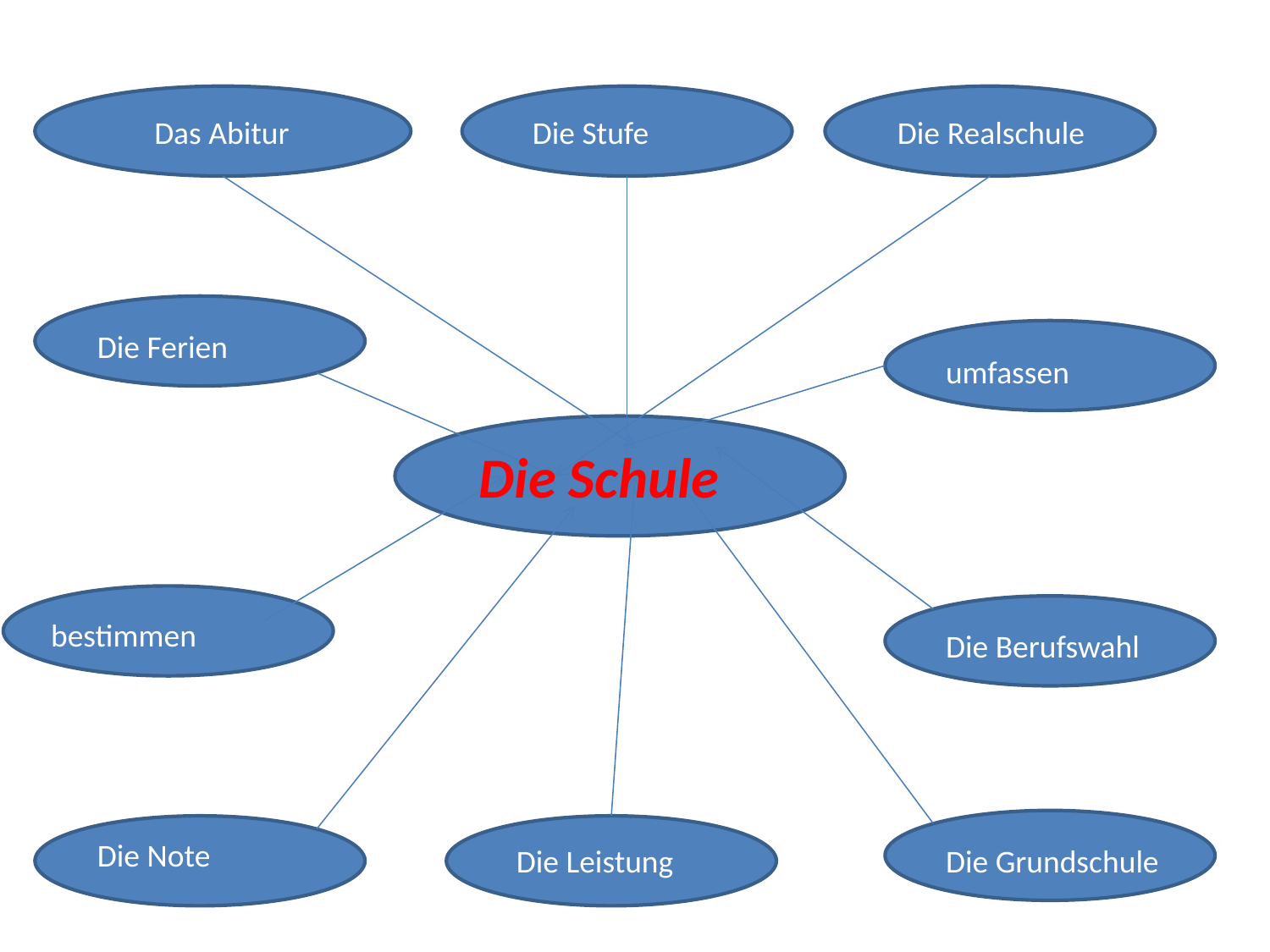

Das Abitur
Die Stufe
Die Realschule
#

Die Ferien

umfassen

Die Schule

bestimmen
Die Berufswahl

Die Note
Die Leistung
Die Grundschule